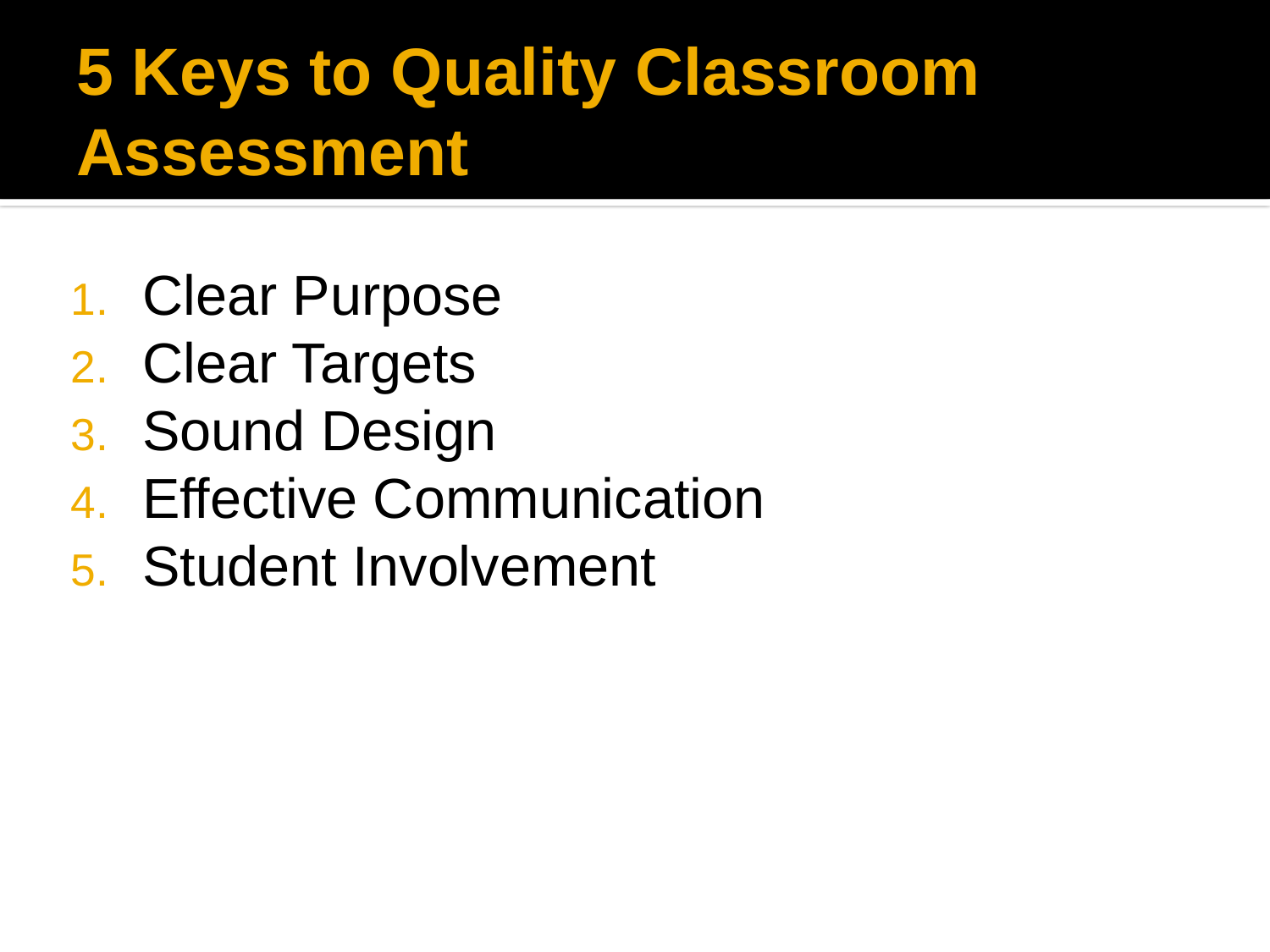

# 5 Keys to Quality Classroom Assessment
Clear Purpose
Clear Targets
Sound Design
Effective Communication
Student Involvement